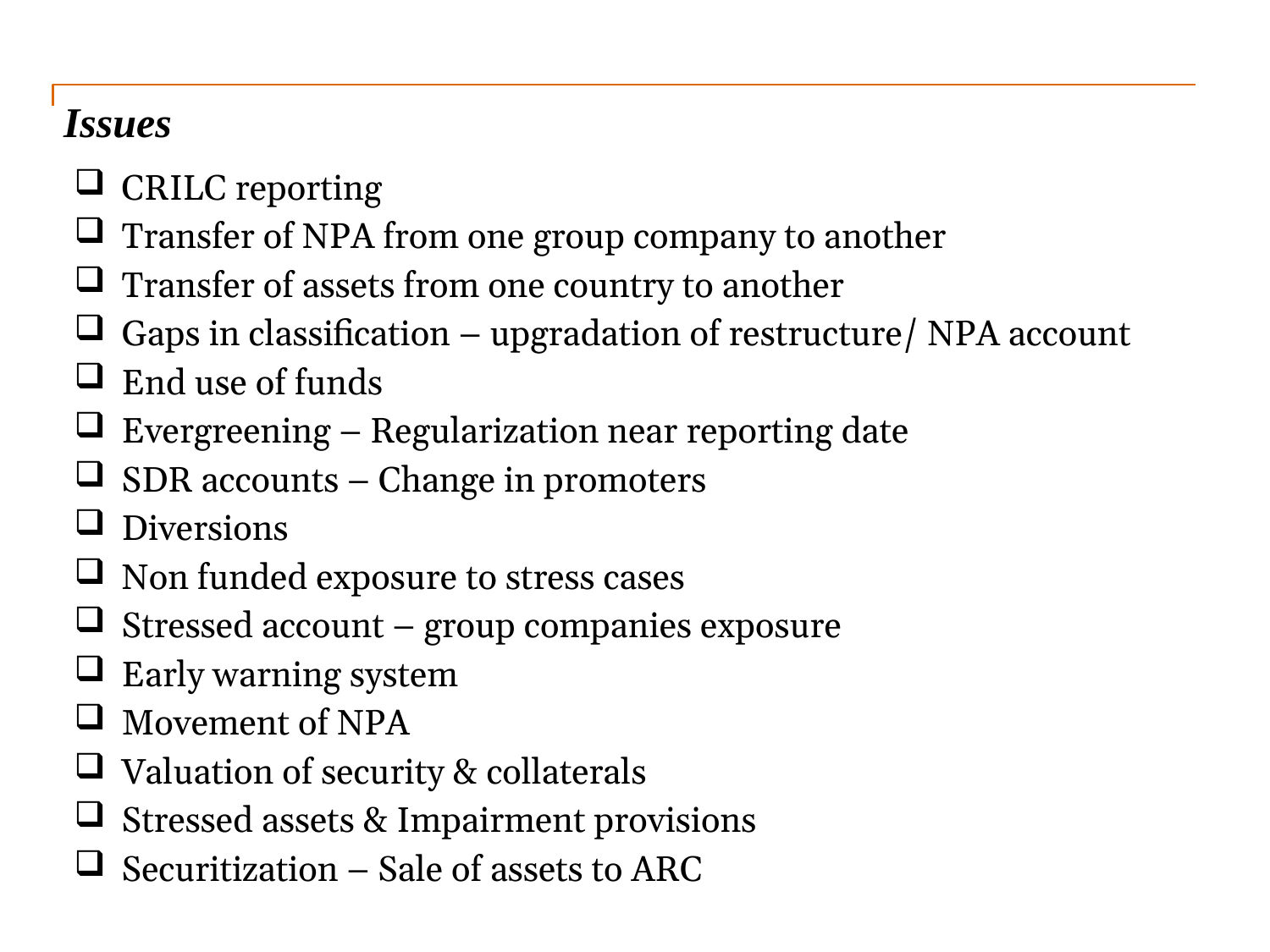

# Issues
CRILC reporting
Transfer of NPA from one group company to another
Transfer of assets from one country to another
Gaps in classification – upgradation of restructure/ NPA account
End use of funds
Evergreening – Regularization near reporting date
SDR accounts – Change in promoters
Diversions
Non funded exposure to stress cases
Stressed account – group companies exposure
Early warning system
Movement of NPA
Valuation of security & collaterals
Stressed assets & Impairment provisions
Securitization – Sale of assets to ARC